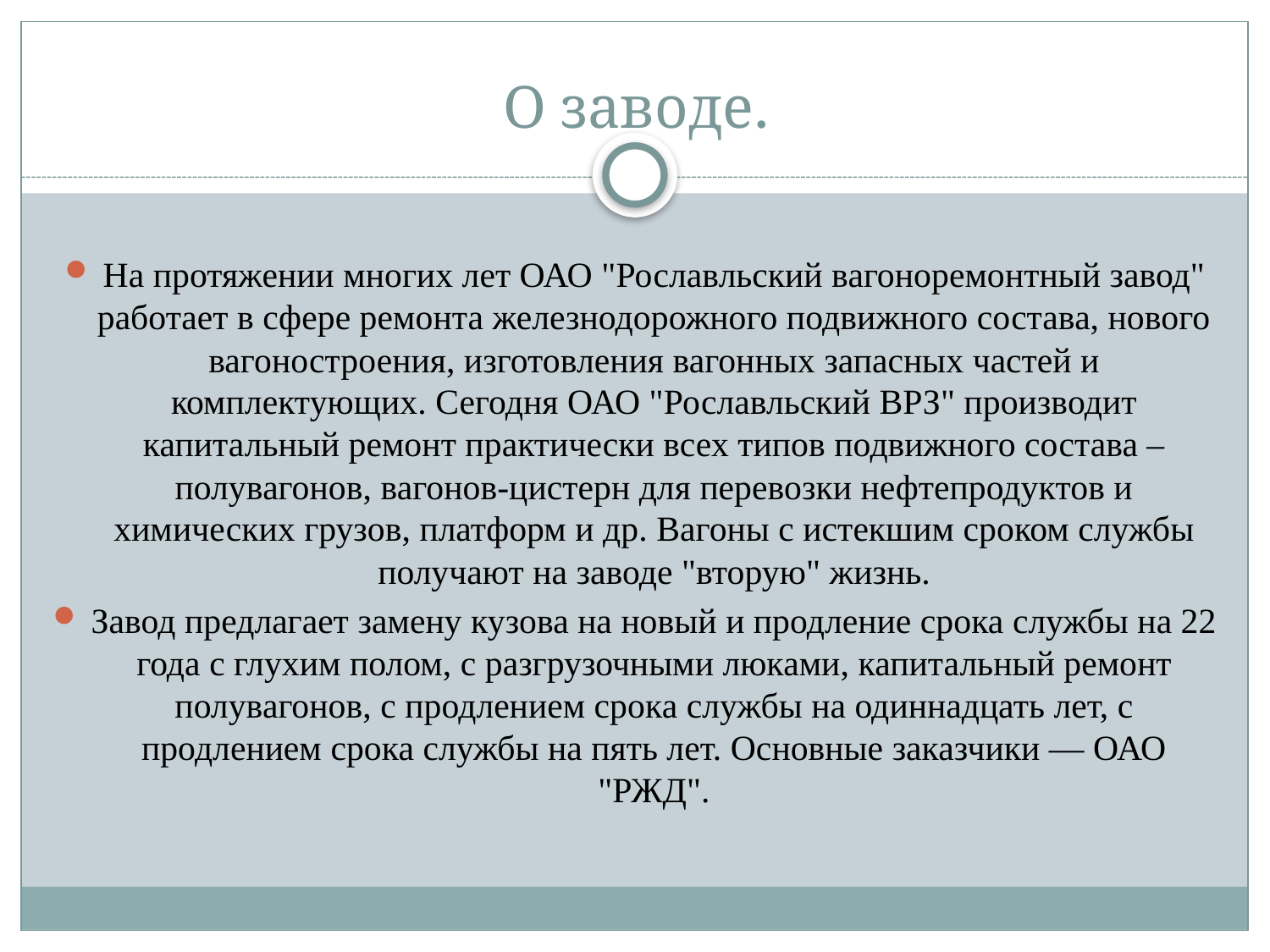

# О заводе.
На протяжении многих лет ОАО "Рославльский вагоноремонтный завод" работает в сфере ремонта железнодорожного подвижного состава, нового вагоностроения, изготовления вагонных запасных частей и комплектующих. Сегодня ОАО "Рославльский ВРЗ" производит капитальный ремонт практически всех типов подвижного состава – полувагонов, вагонов-цистерн для перевозки нефтепродуктов и химических грузов, платформ и др. Вагоны с истекшим сроком службы получают на заводе "вторую" жизнь.
Завод предлагает замену кузова на новый и продление срока службы на 22 года с глухим полом, с разгрузочными люками, капитальный ремонт полувагонов, с продлением срока службы на одиннадцать лет, с продлением срока службы на пять лет. Основные заказчики — ОАО "РЖД".